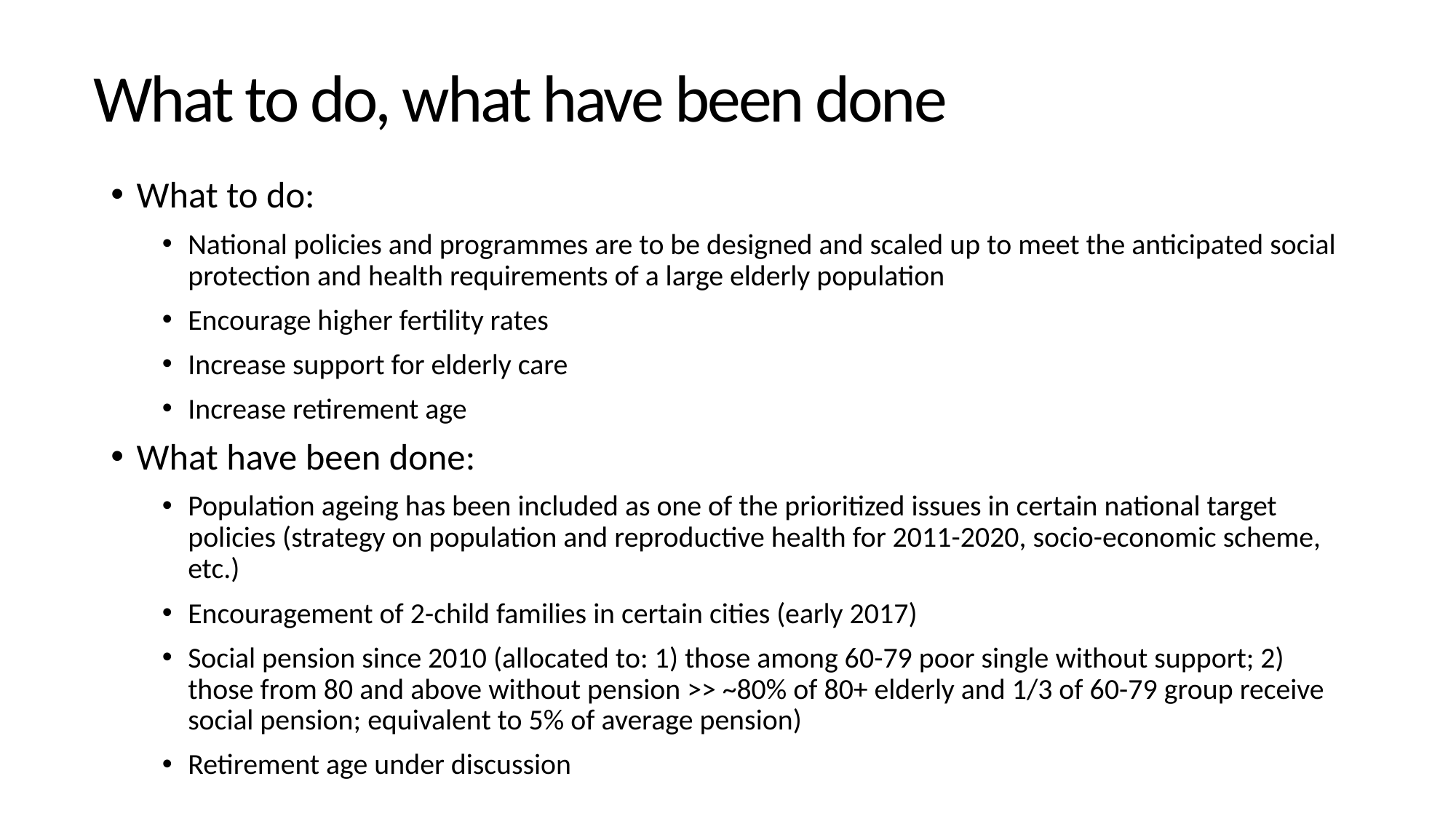

# What to do, what have been done
What to do:
National policies and programmes are to be designed and scaled up to meet the anticipated social protection and health requirements of a large elderly population
Encourage higher fertility rates
Increase support for elderly care
Increase retirement age
What have been done:
Population ageing has been included as one of the prioritized issues in certain national target policies (strategy on population and reproductive health for 2011-2020, socio-economic scheme, etc.)
Encouragement of 2-child families in certain cities (early 2017)
Social pension since 2010 (allocated to: 1) those among 60-79 poor single without support; 2) those from 80 and above without pension >> ~80% of 80+ elderly and 1/3 of 60-79 group receive social pension; equivalent to 5% of average pension)
Retirement age under discussion